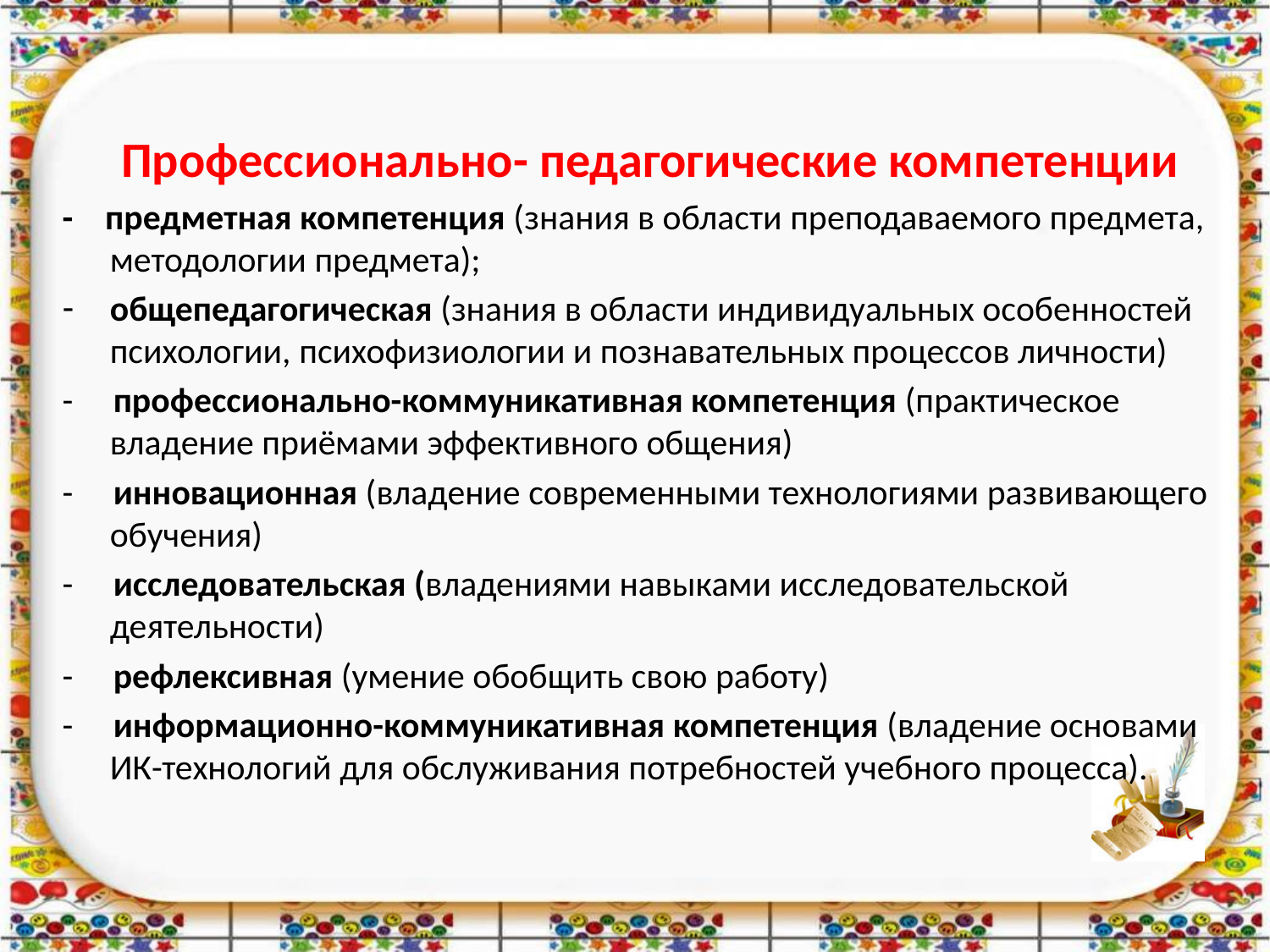

Профессионально- педагогические компетенции
-    предметная компетенция (знания в области преподаваемого предмета, методологии предмета);
общепедагогическая (знания в области индивидуальных особенностей психологии, психофизиологии и познавательных процессов личности)
-     профессионально-коммуникативная компетенция (практическое владение приёмами эффективного общения)
-     инновационная (владение современными технологиями развивающего обучения)
-     исследовательская (владениями навыками исследовательской деятельности)
-     рефлексивная (умение обобщить свою работу)
-     информационно-коммуникативная компетенция (владение основами ИК-технологий для обслуживания потребностей учебного процесса).